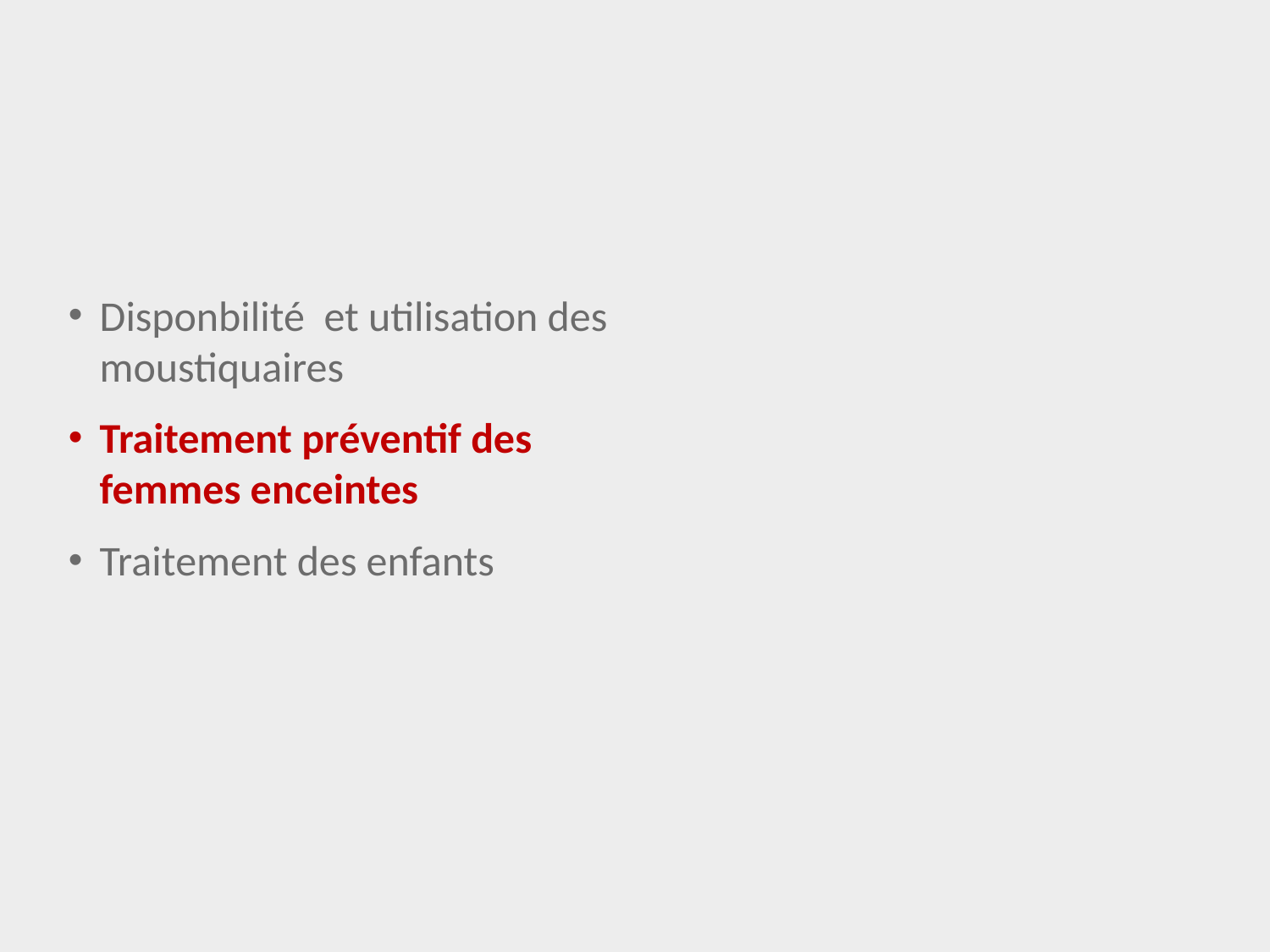

Disponbilité  et utilisation des moustiquaires
Traitement préventif des femmes enceintes
Traitement des enfants